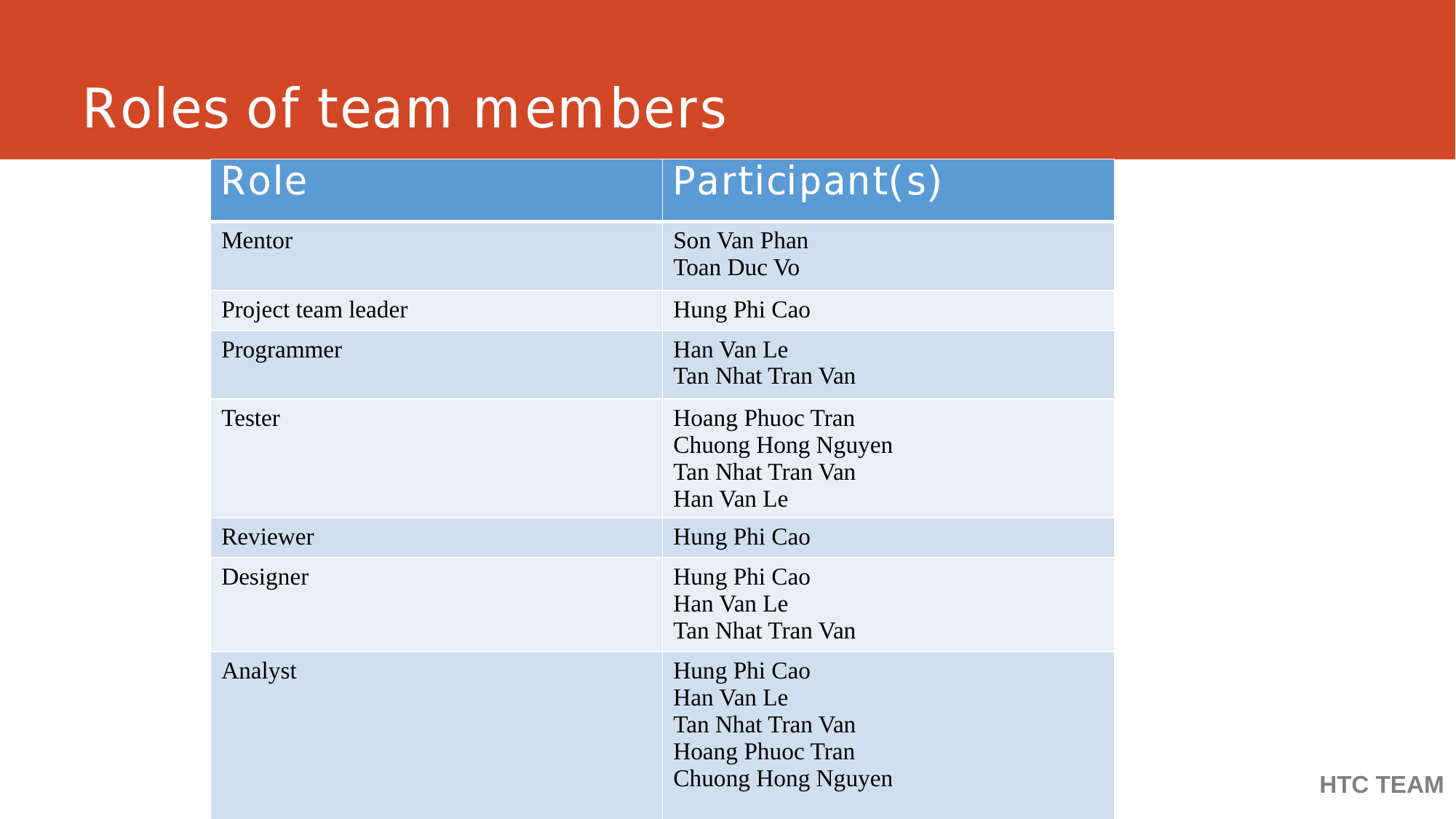

# Roles of team members
| Role | Participant(s) |
| --- | --- |
| Mentor | Son Van Phan Toan Duc Vo |
| Project team leader | Hung Phi Cao |
| Programmer | Han Van Le Tan Nhat Tran Van |
| Tester | Hoang Phuoc Tran Chuong Hong Nguyen Tan Nhat Tran Van Han Van Le |
| Reviewer | Hung Phi Cao |
| Designer | Hung Phi Cao Han Van Le Tan Nhat Tran Van |
| Analyst | Hung Phi Cao Han Van Le Tan Nhat Tran Van Hoang Phuoc Tran Chuong Hong Nguyen |
HTC TEAM